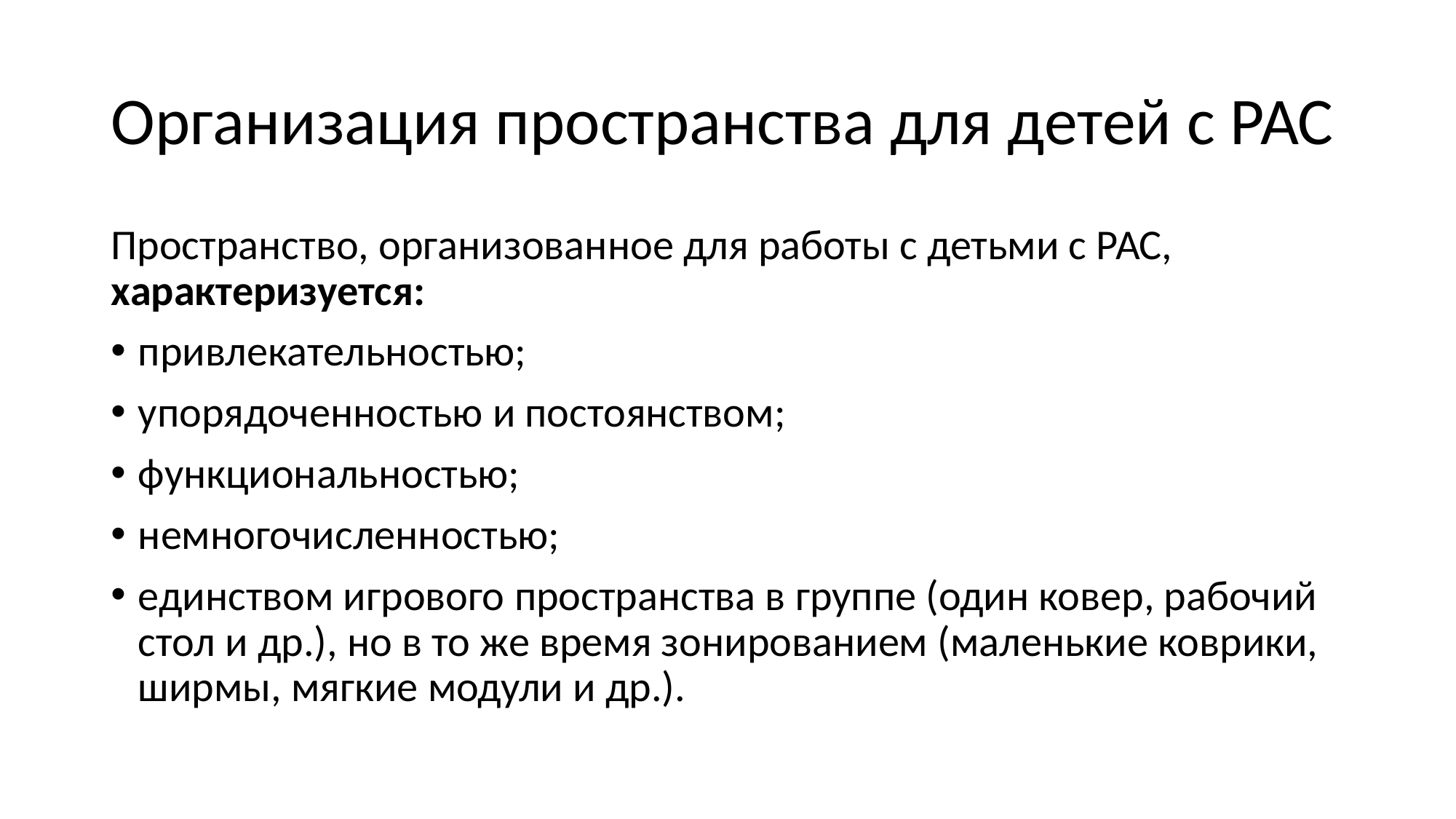

# Организация пространства для детей с РАС
Пространство, организованное для работы с детьми с РАС, характеризуется:
привлекательностью;
упорядоченностью и постоянством;
функциональностью;
немногочисленностью;
единством игрового пространства в группе (один ковер, рабочий стол и др.), но в то же время зонированием (маленькие коврики, ширмы, мягкие модули и др.).